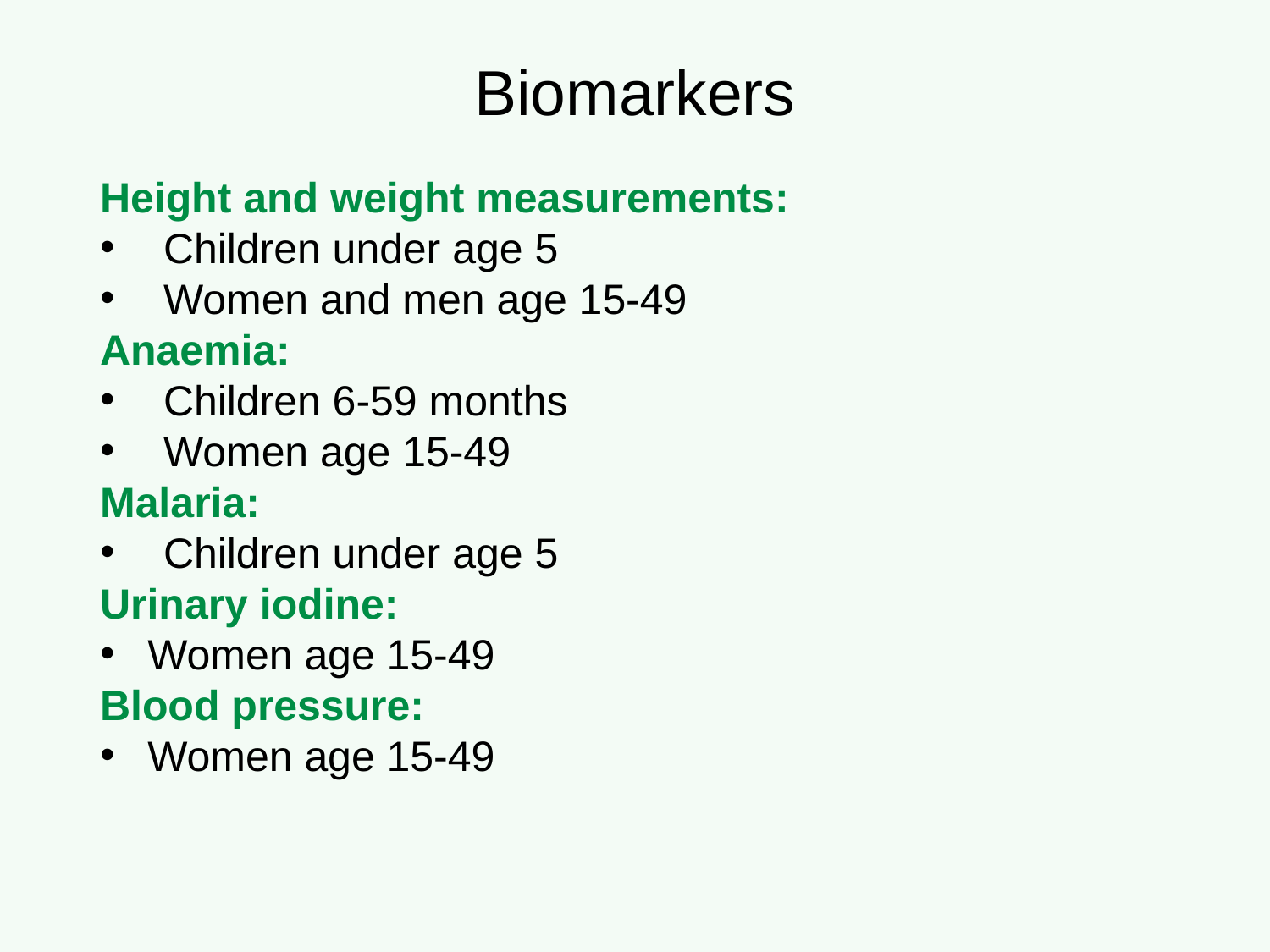

# Biomarkers
Height and weight measurements:
Children under age 5
Women and men age 15-49
Anaemia:
Children 6-59 months
Women age 15-49
Malaria:
Children under age 5
Urinary iodine:
Women age 15-49
Blood pressure:
Women age 15-49